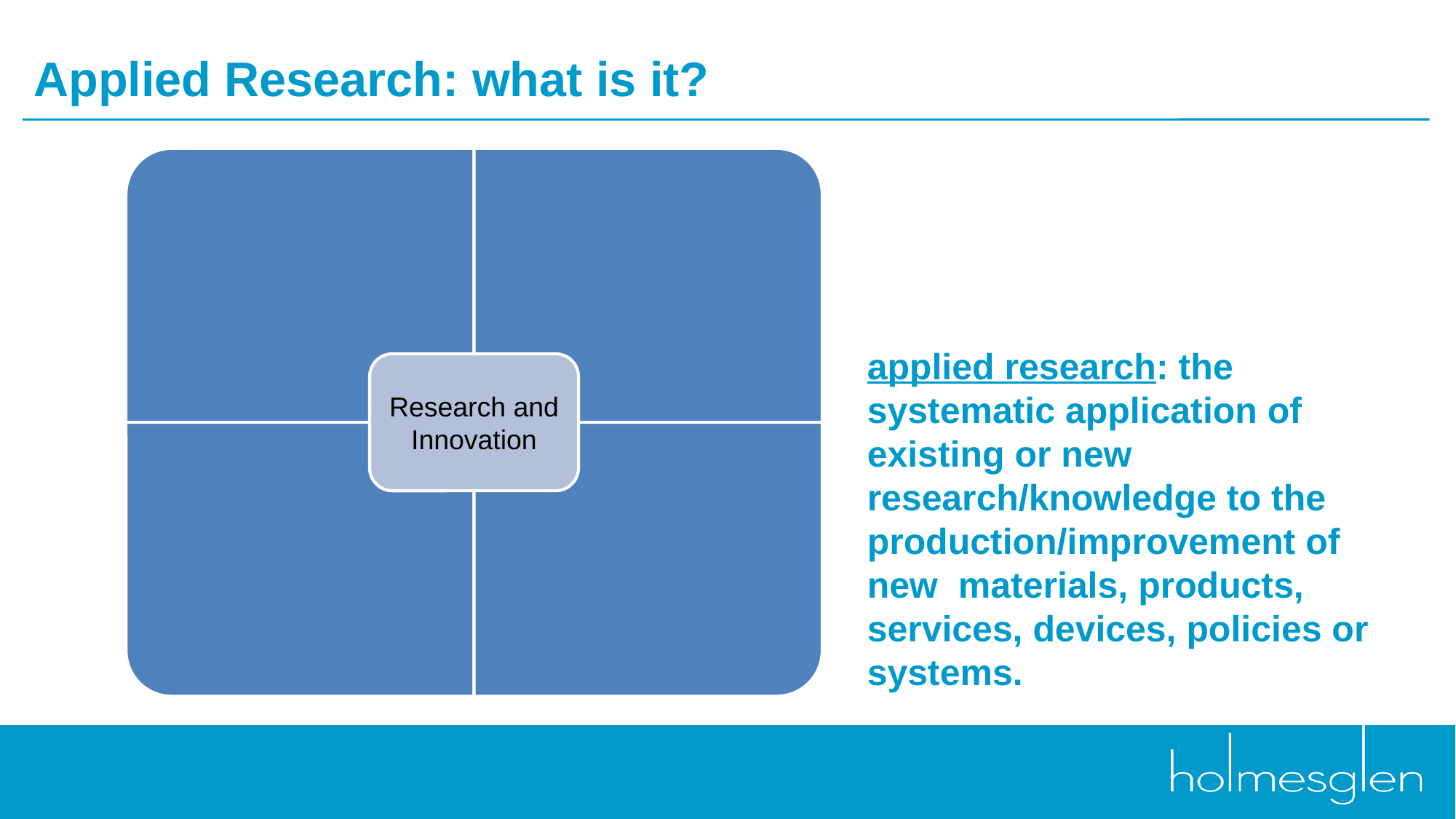

# Applied Research: what is it?

Research and Innovation
Organisational change
Changes to work processes
Testing product for industry
applied research: the systematic application of existing or new research/knowledge to the production/improvement of new  materials, products, services, devices, policies or systems.